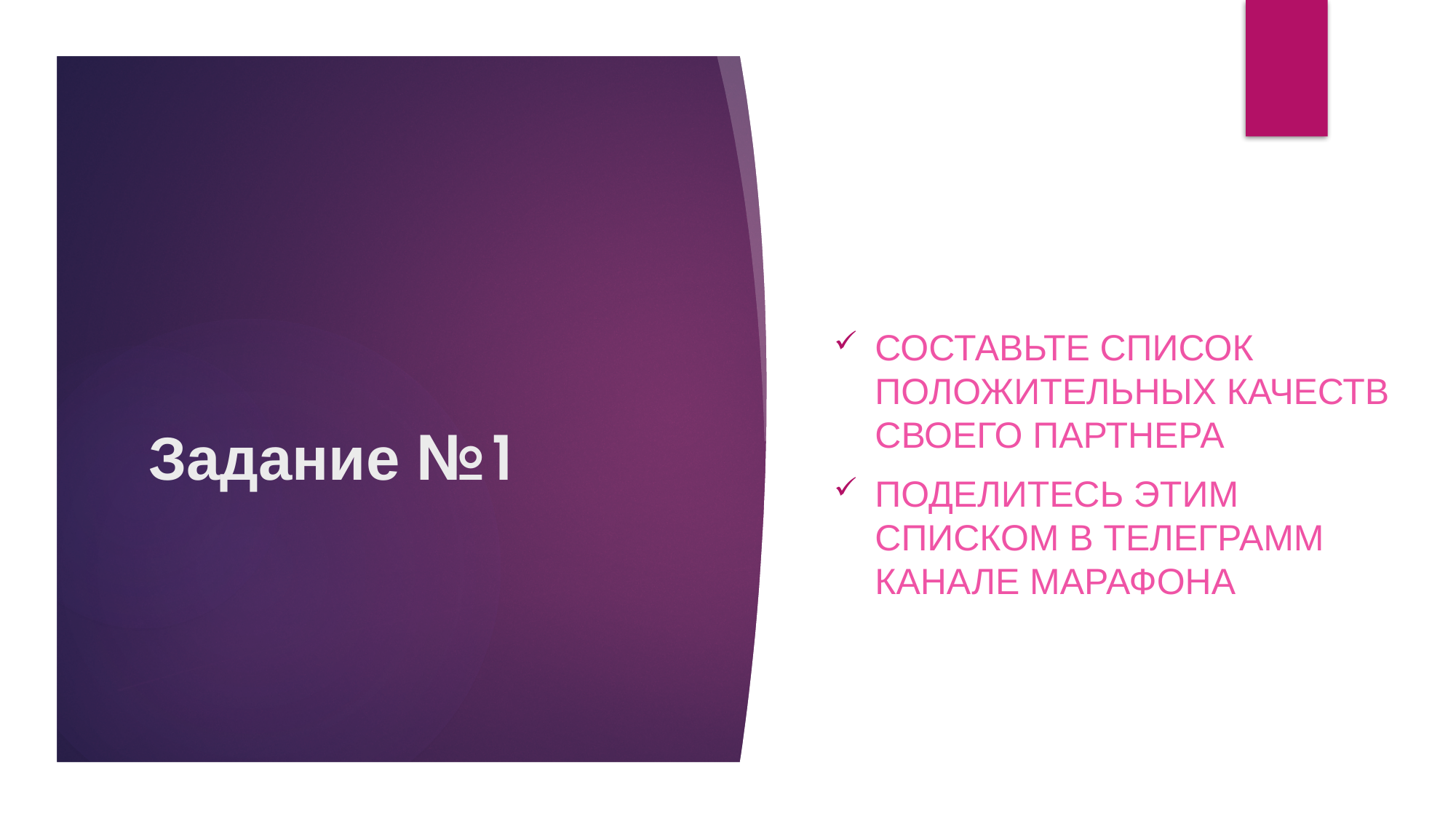

Составьте список положительных качеств своего партнера
поделитесь этим списком в телеграмм канале Марафона
# Задание №1